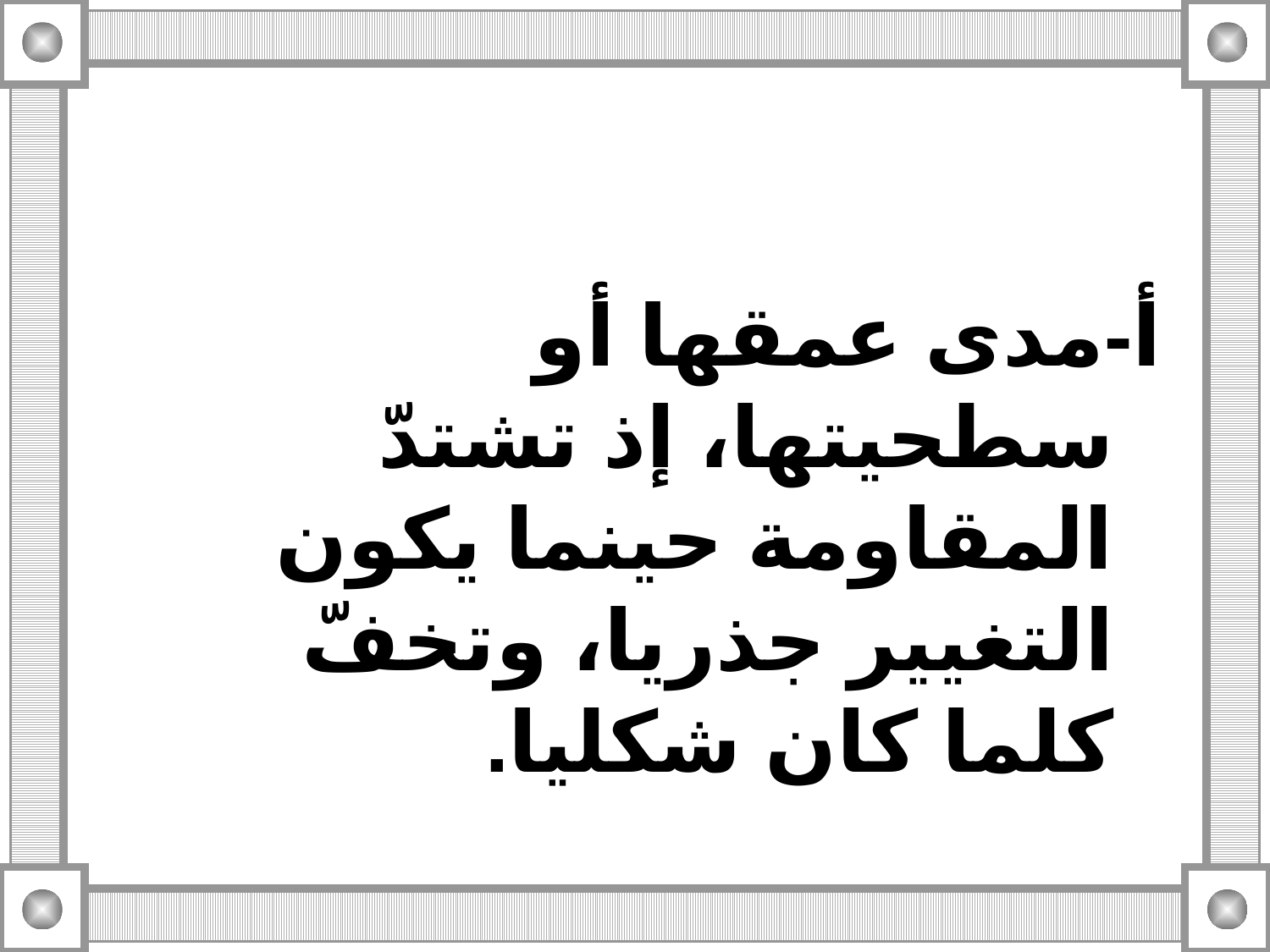

أ‌-	مدى عمقها أو سطحيتها، إذ تشتدّ المقاومة حينما يكون التغيير جذريا، وتخفّ كلما كان شكليا.